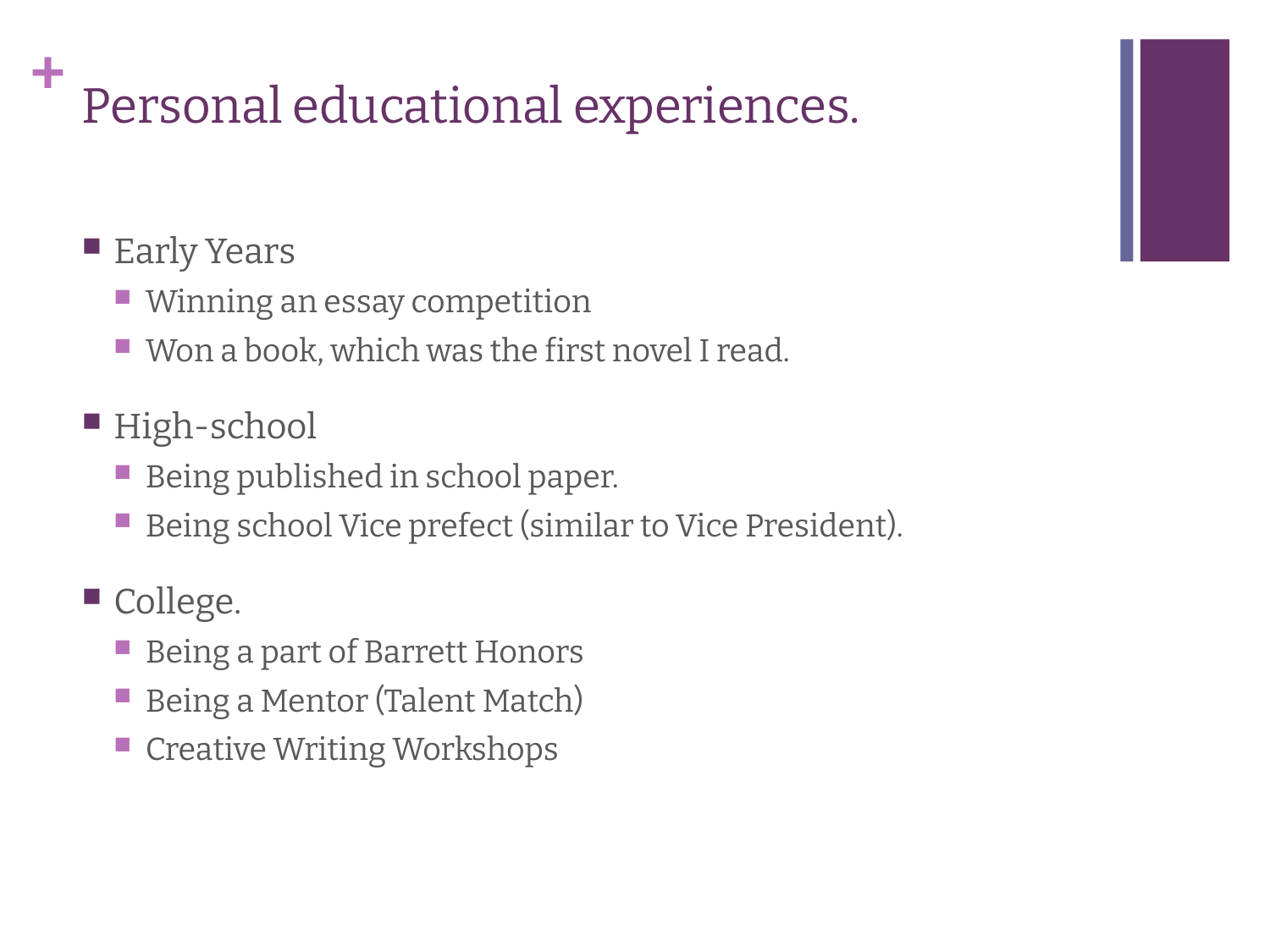

# Personal educational experiences.
Early Years
Winning an essay competition
Won a book, which was the first novel I read.
High-school
Being published in school paper.
Being school Vice prefect (similar to Vice President).
College.
Being a part of Barrett Honors
Being a Mentor (Talent Match)
Creative Writing Workshops